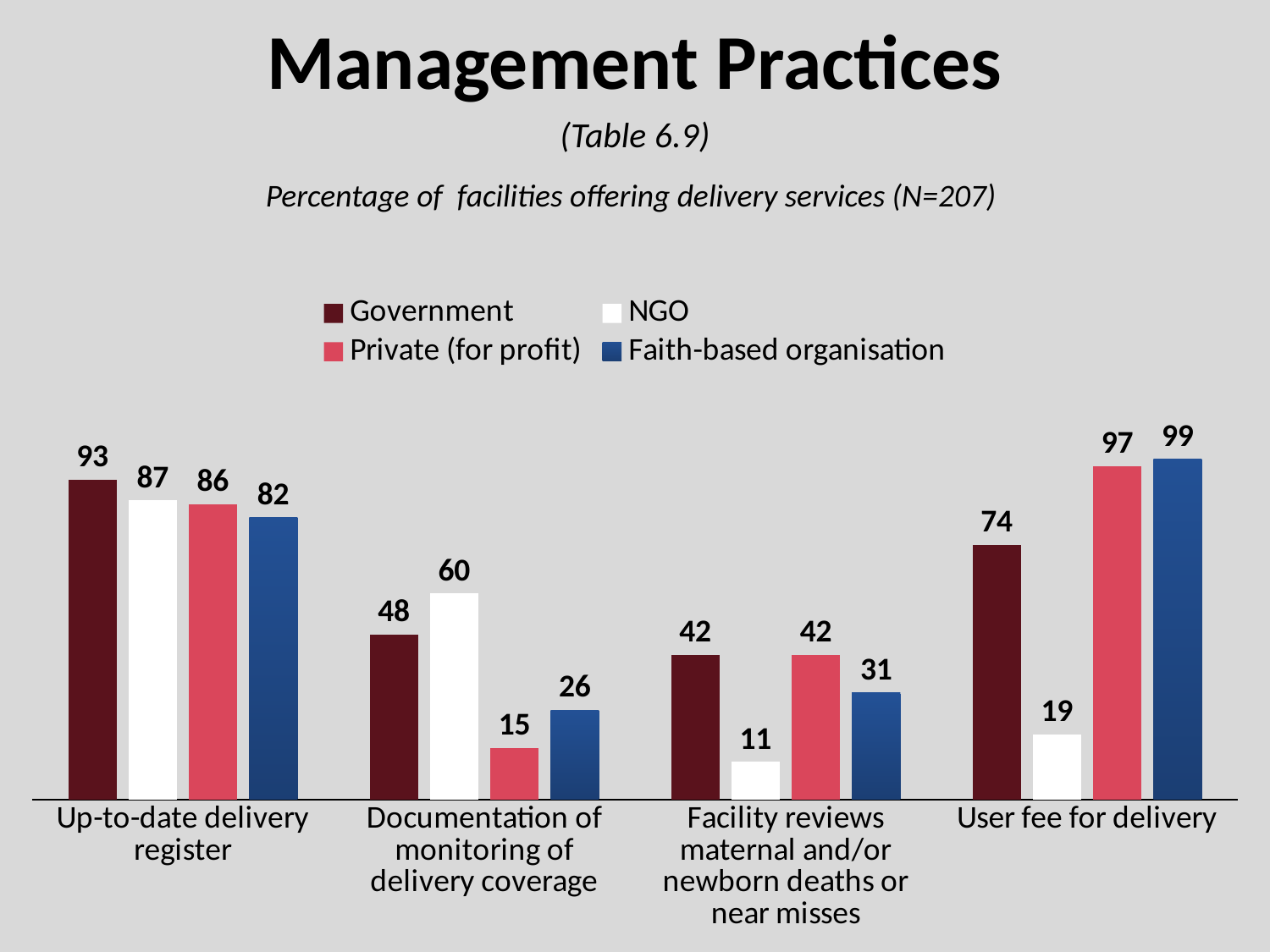

# Management Practices
(Table 6.9)
Percentage of  facilities offering delivery services (N=207)

### Chart

| Category | Government | NGO | Private (for profit) | Faith-based organisation |
|---|---|---|---|---|
| Up-to-date delivery register | 93.0 | 87.0 | 86.0 | 82.0 |
| Documentation of monitoring of delivery coverage | 48.0 | 60.0 | 15.0 | 26.0 |
| Facility reviews maternal and/or newborn deaths or near misses | 42.0 | 11.0 | 42.0 | 31.0 |
| User fee for delivery | 74.0 | 19.0 | 97.0 | 99.0 |